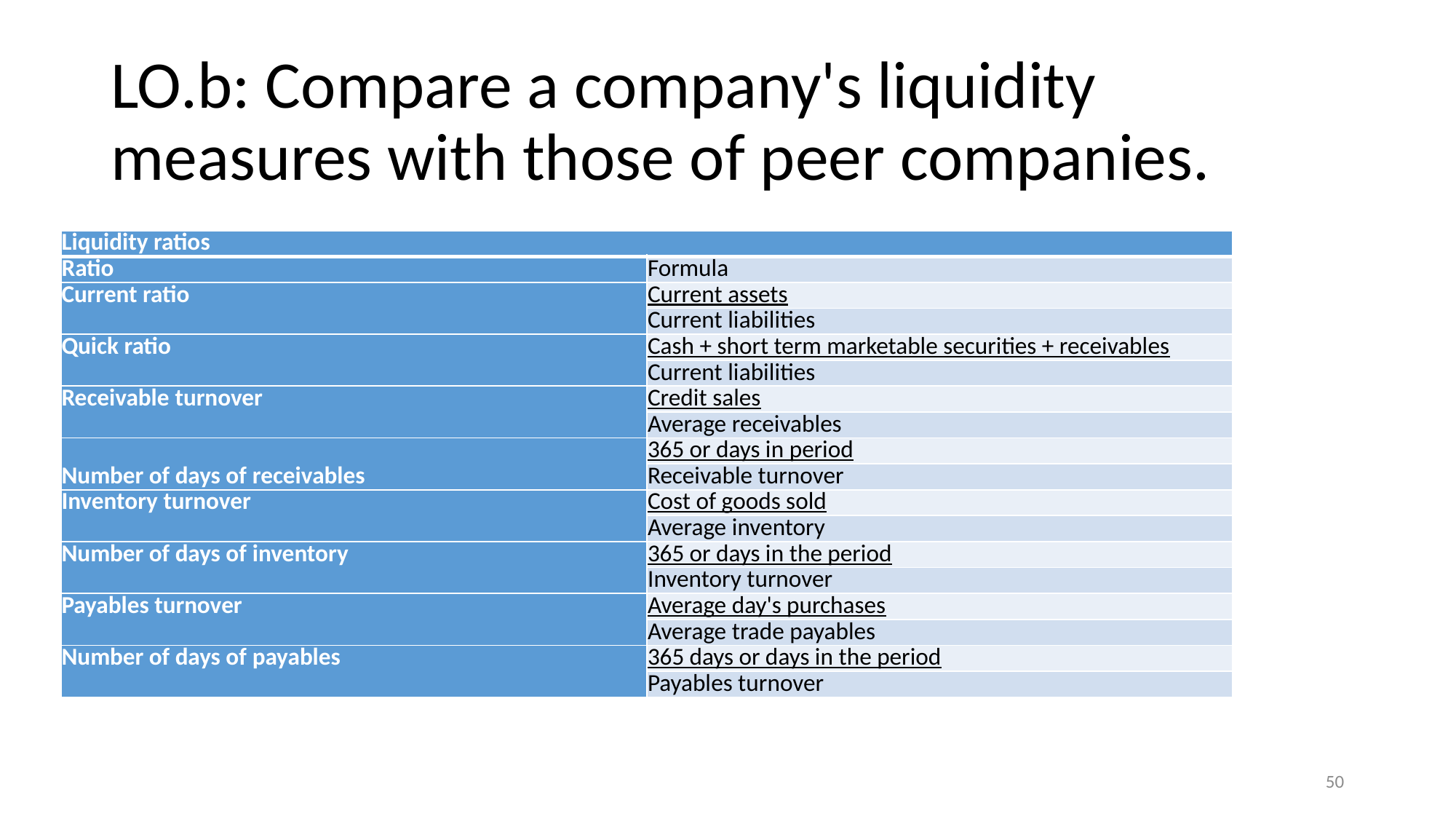

# LO.b: Compare a company's liquidity measures with those of peer companies.
| Liquidity ratios |  |
| --- | --- |
| Ratio | Formula |
| Current ratio | Current assets |
|  | Current liabilities |
| Quick ratio | Cash + short term marketable securities + receivables |
|  | Current liabilities |
| Receivable turnover | Credit sales |
|  | Average receivables |
| Number of days of receivables | 365 or days in period |
|  | Receivable turnover |
| Inventory turnover | Cost of goods sold |
|  | Average inventory |
| Number of days of inventory | 365 or days in the period |
|  | Inventory turnover |
| Payables turnover | Average day's purchases |
|  | Average trade payables |
| Number of days of payables | 365 days or days in the period |
|  | Payables turnover |
50